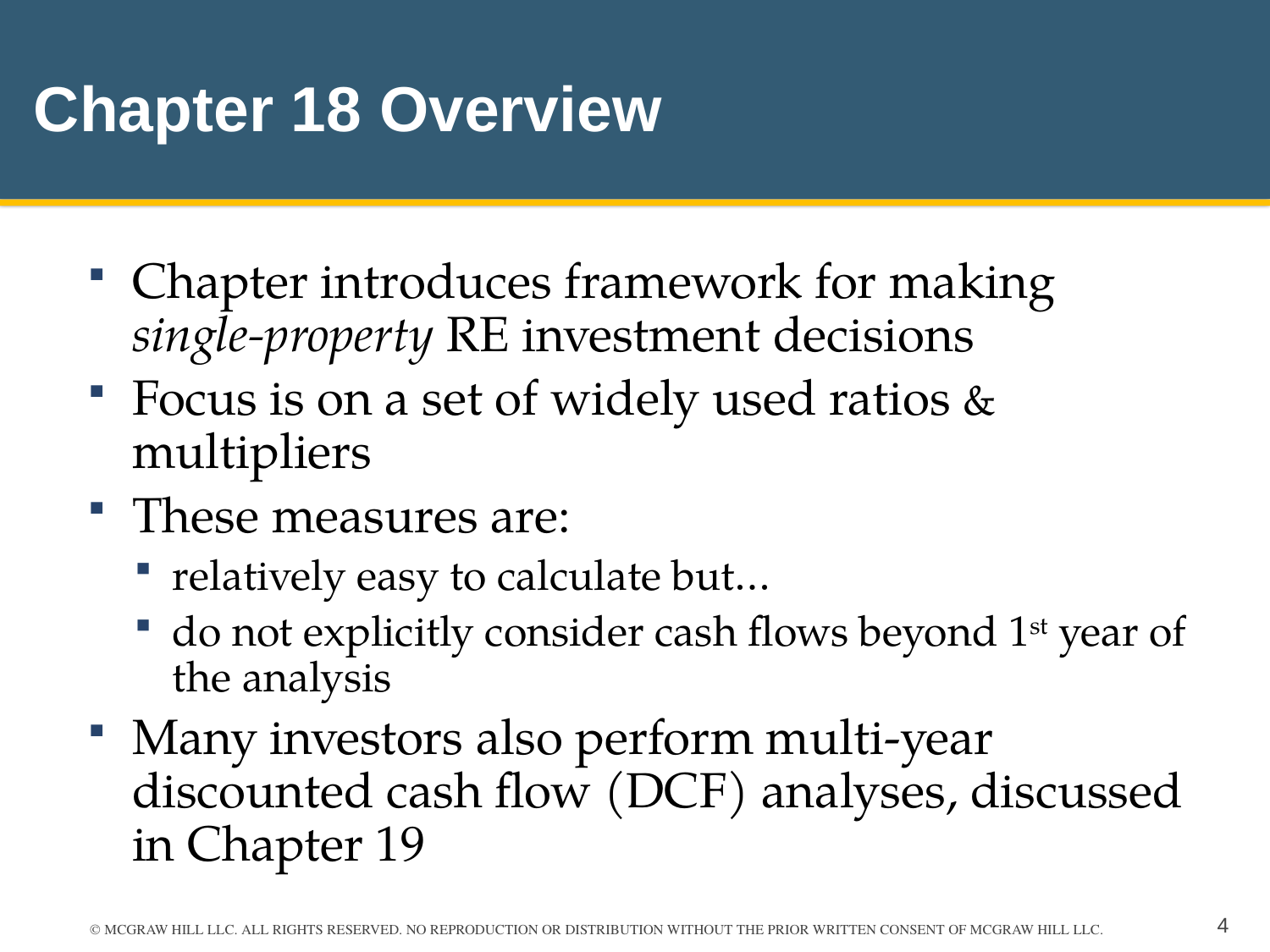

# Chapter 18 Overview
Chapter introduces framework for making single-property RE investment decisions
Focus is on a set of widely used ratios & multipliers
These measures are:
relatively easy to calculate but…
do not explicitly consider cash flows beyond 1st year of the analysis
Many investors also perform multi-year discounted cash flow (DCF) analyses, discussed in Chapter 19
© MCGRAW HILL LLC. ALL RIGHTS RESERVED. NO REPRODUCTION OR DISTRIBUTION WITHOUT THE PRIOR WRITTEN CONSENT OF MCGRAW HILL LLC.
4